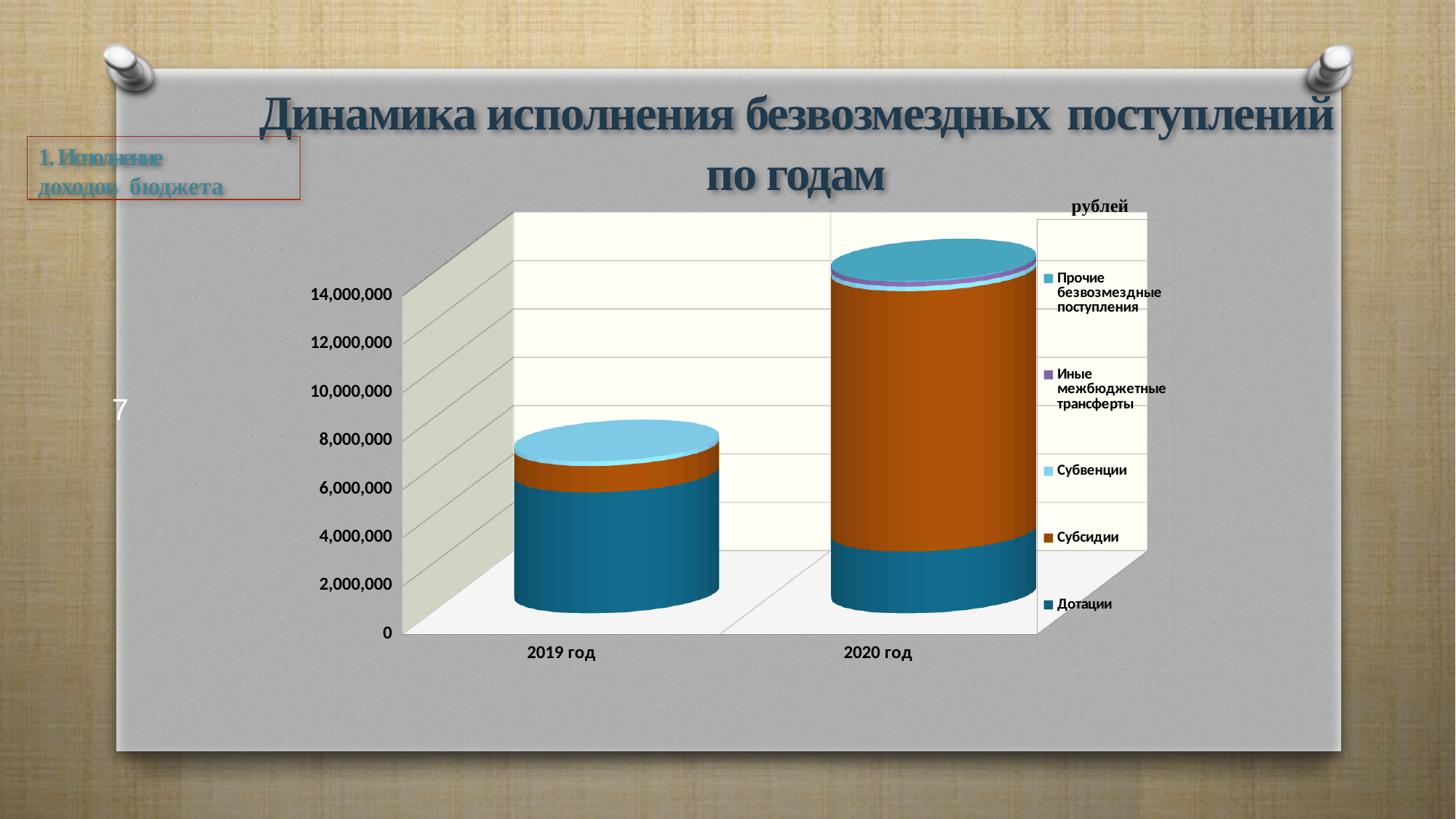

# Динамика исполнения безвозмездных поступлений по годам
1. Исполнение  доходов  бюджета

[unsupported chart]

7